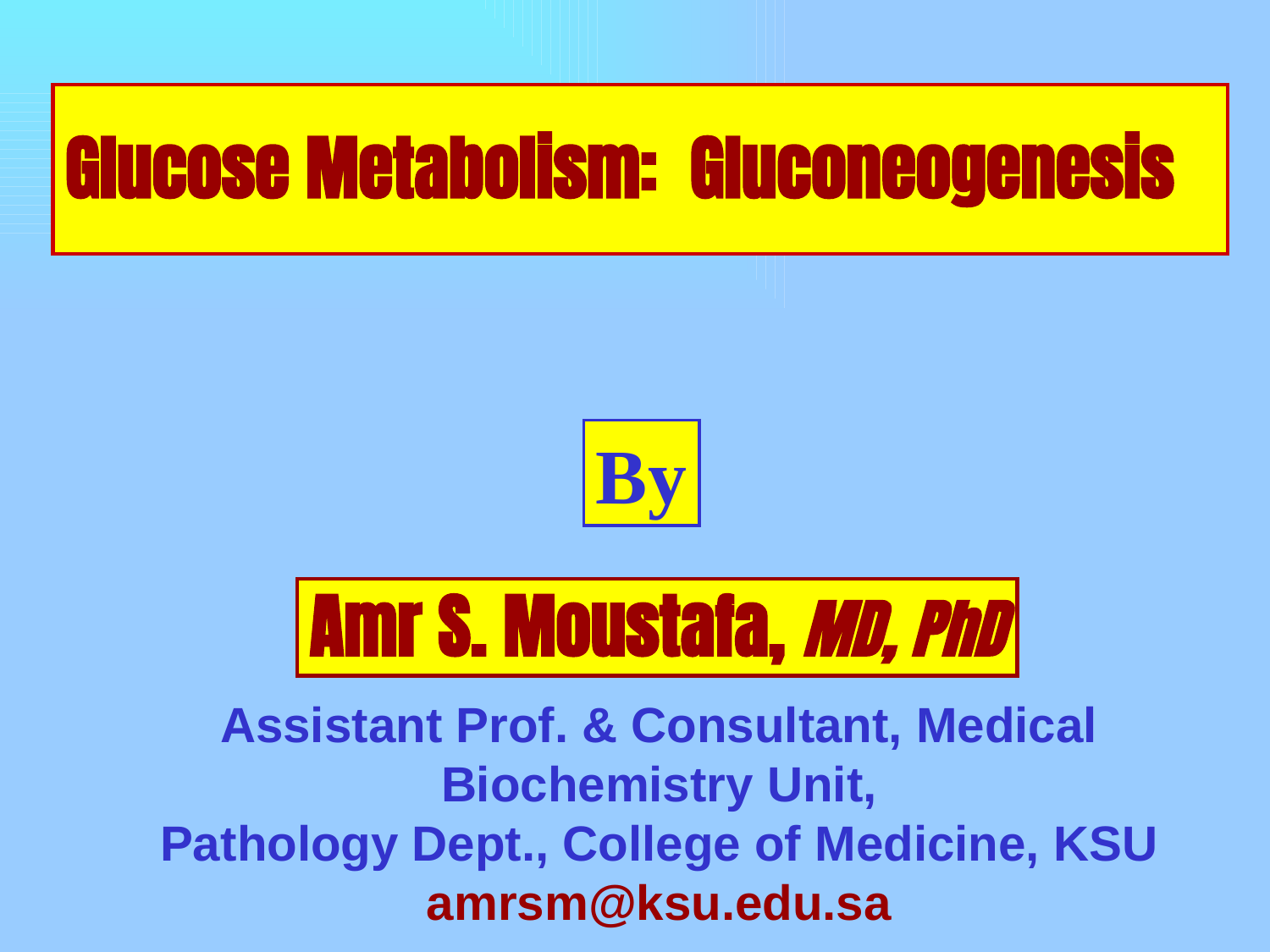

# Glucose Metabolism:  Gluconeogenesis
By
Amr S. Moustafa, MD, PhD
Assistant Prof. & Consultant, Medical Biochemistry Unit,
Pathology Dept., College of Medicine, KSU
amrsm@ksu.edu.sa